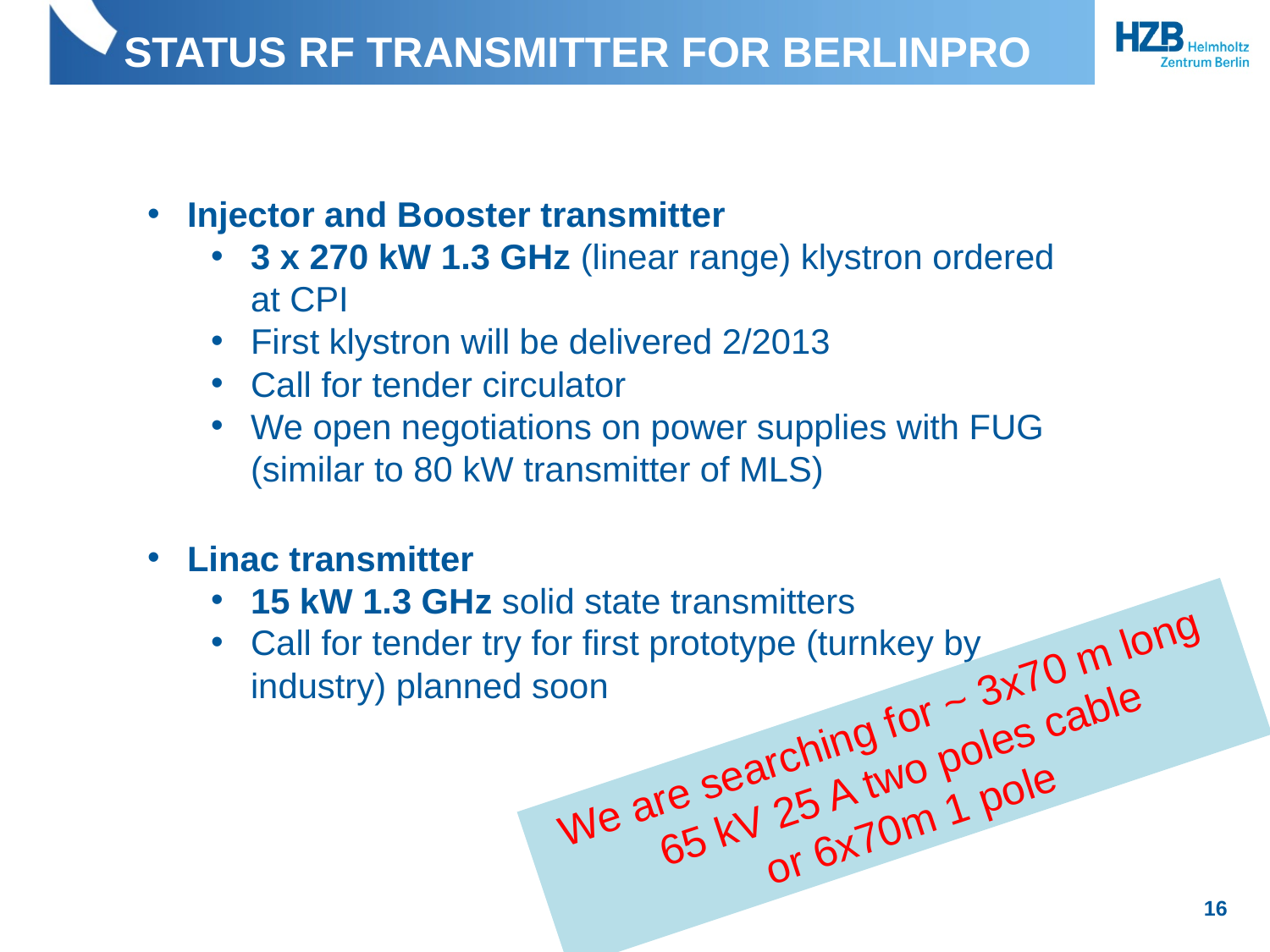

# Status RF transmitter for Berlinpro
Injector and Booster transmitter
3 x 270 kW 1.3 GHz (linear range) klystron ordered at CPI
First klystron will be delivered 2/2013
Call for tender circulator
We open negotiations on power supplies with FUG (similar to 80 kW transmitter of MLS)
Linac transmitter
15 kW 1.3 GHz solid state transmitters
Call for tender try for first prototype (turnkey by industry) planned soon

We are searching for ~ 3x70 m long
 65 kV 25 A two poles cable
or 6x70m 1 pole
16